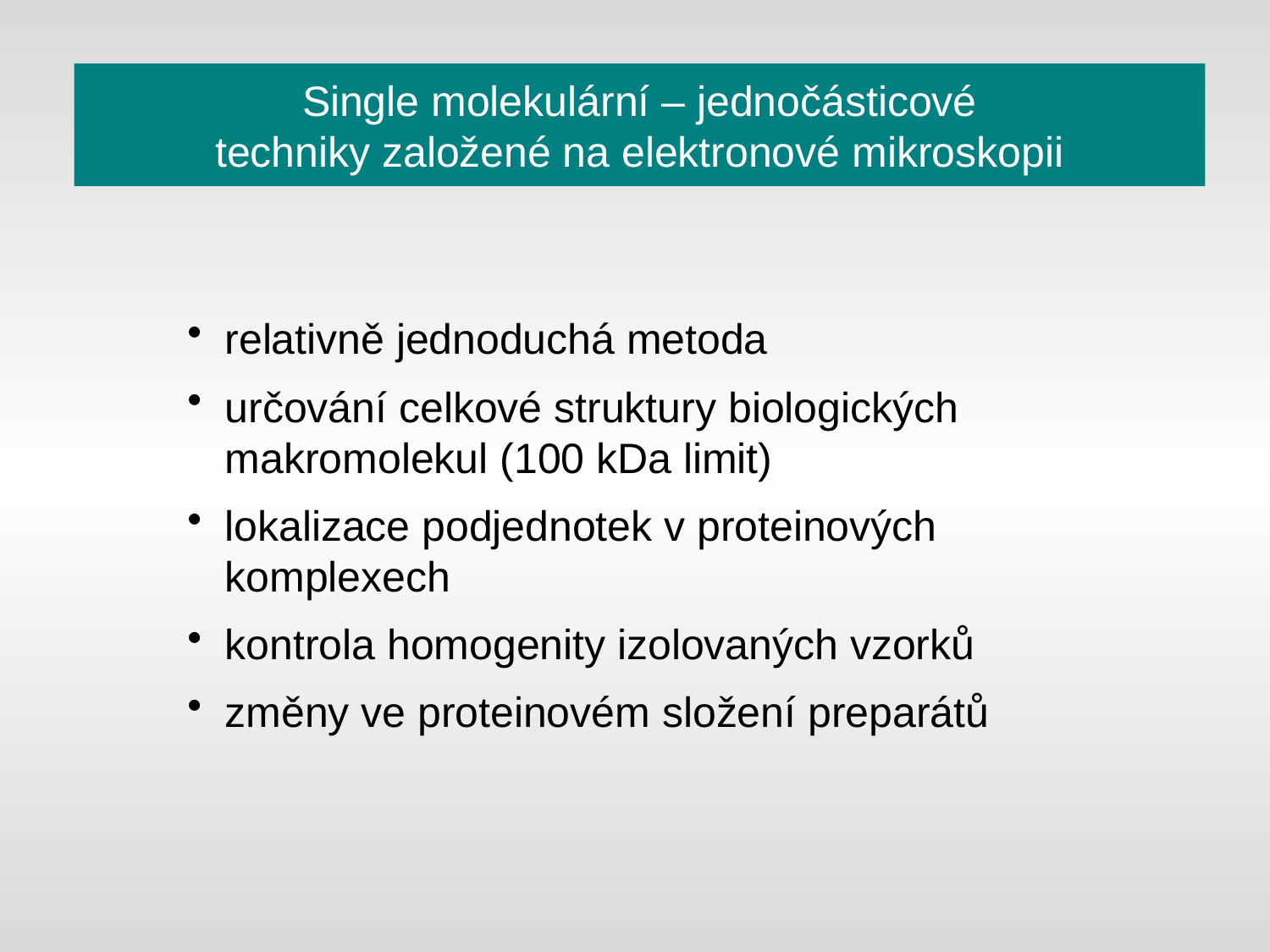

# Single molekulární – jednočásticové techniky založené na elektronové mikroskopii
relativně jednoduchá metoda
určování celkové struktury biologických makromolekul (100 kDa limit)
lokalizace podjednotek v proteinových komplexech
kontrola homogenity izolovaných vzorků
změny ve proteinovém složení preparátů